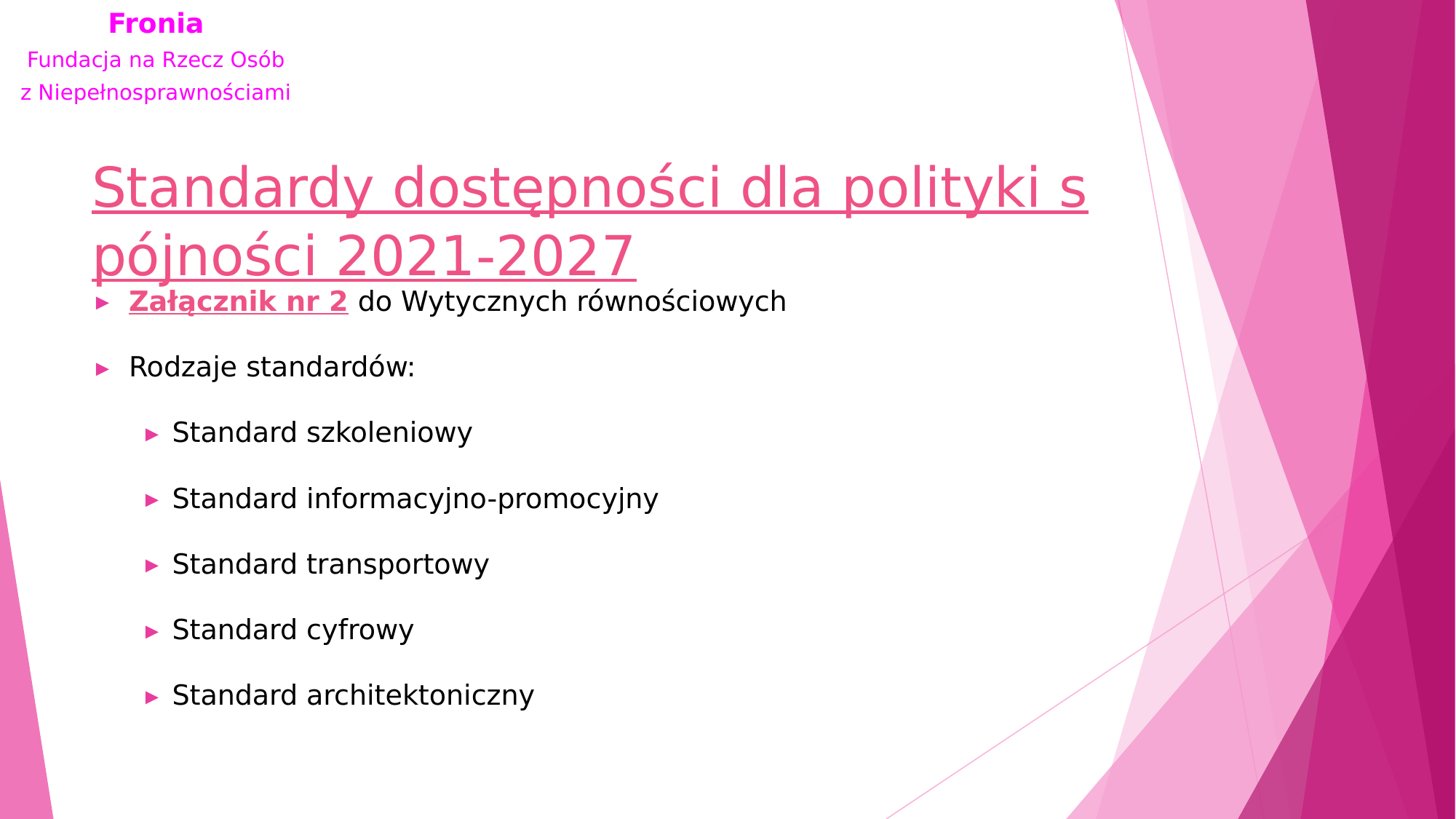

# Standardy dostępności dla polityki spójności 2021-2027
Załącznik nr 2 do Wytycznych równościowych
Rodzaje standardów:
Standard szkoleniowy
Standard informacyjno-promocyjny
Standard transportowy
Standard cyfrowy
Standard architektoniczny